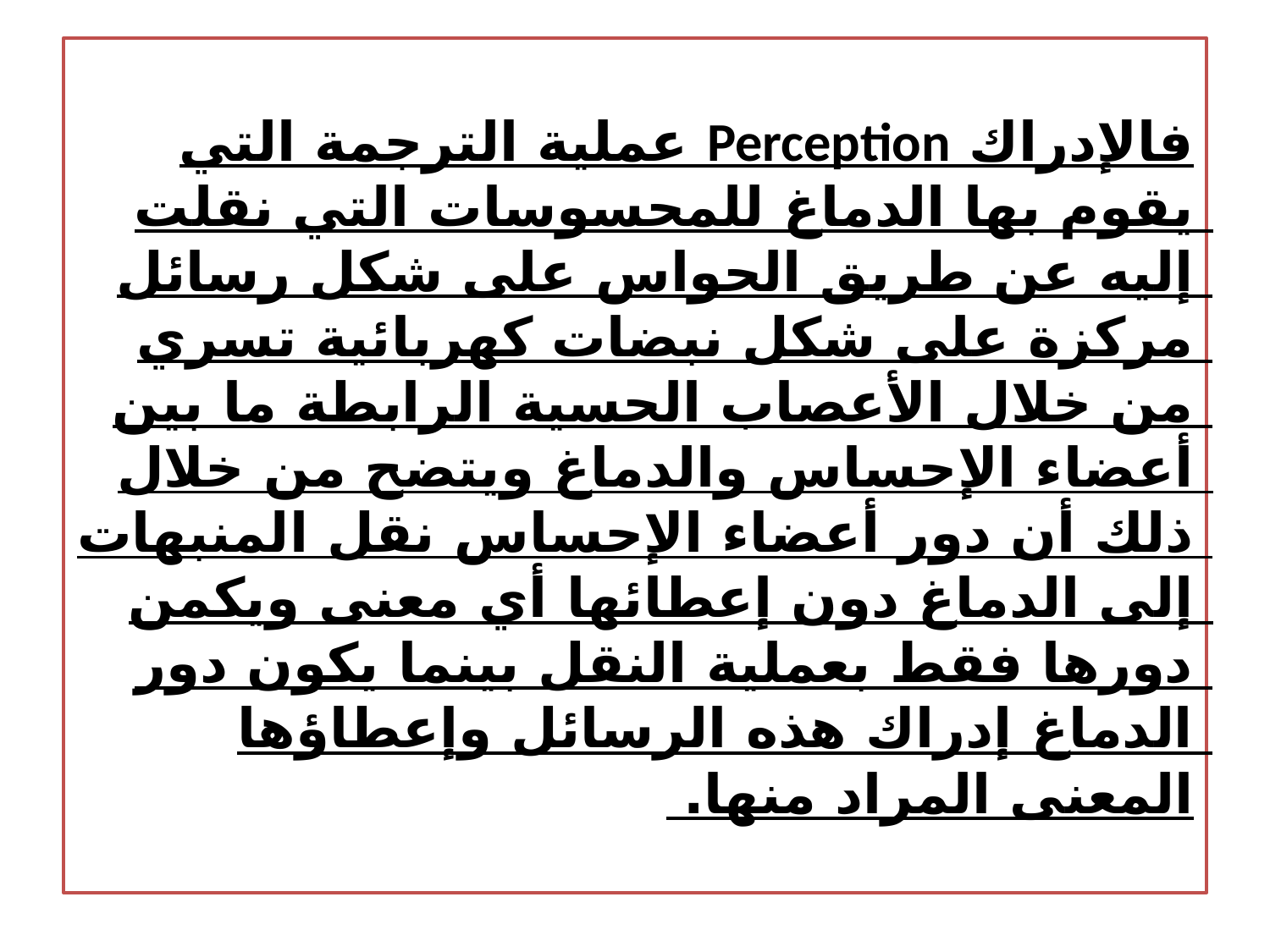

# فالإدراك Perception عملية الترجمة التي يقوم بها الدماغ للمحسوسات التي نقلت إليه عن طريق الحواس على شكل رسائل مركزة على شكل نبضات كهربائية تسري من خلال الأعصاب الحسية الرابطة ما بين أعضاء الإحساس والدماغ ويتضح من خلال ذلك أن دور أعضاء الإحساس نقل المنبهات إلى الدماغ دون إعطائها أي معنى ويكمن دورها فقط بعملية النقل بينما يكون دور الدماغ إدراك هذه الرسائل وإعطاؤها المعنى المراد منها.